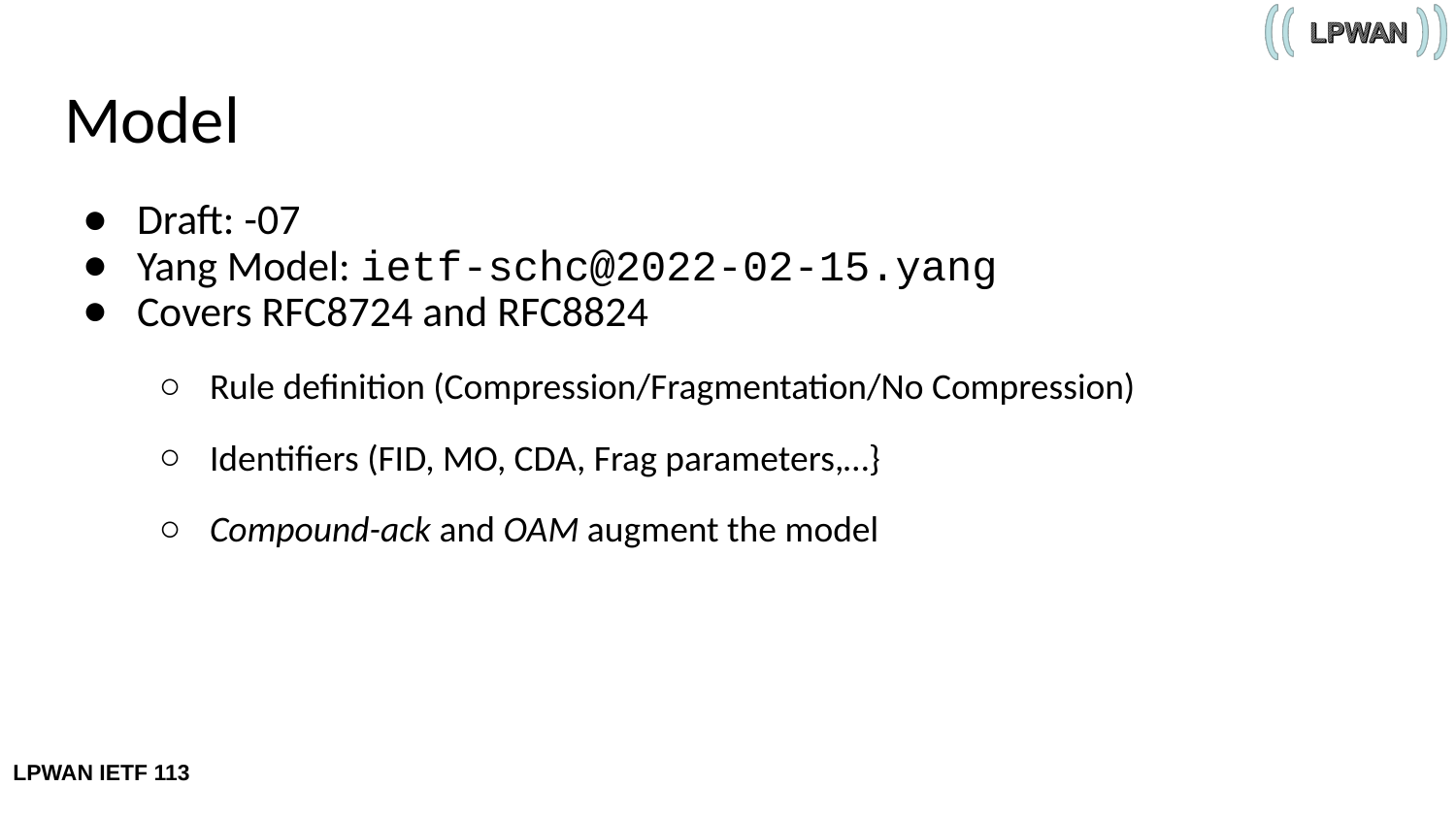

# Model
Draft: -07
Yang Model: ietf-schc@2022-02-15.yang
Covers RFC8724 and RFC8824
Rule definition (Compression/Fragmentation/No Compression)
Identifiers (FID, MO, CDA, Frag parameters,…}
Compound-ack and OAM augment the model